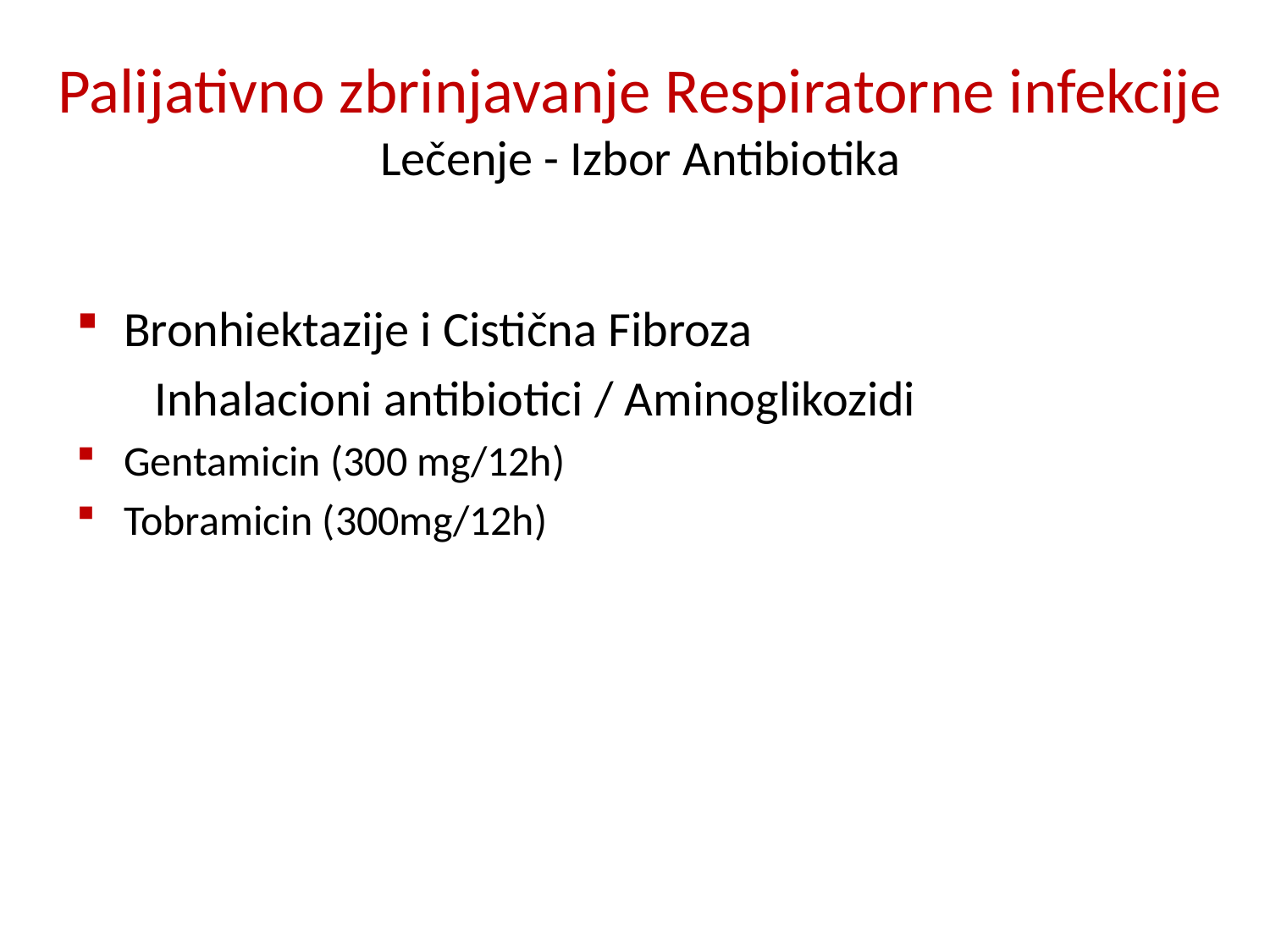

# Palijativno zbrinjavanje Respiratorne infekcije Lečenje - Izbor Antibiotika

Bronhiektazije i Cistična Fibroza
       Inhalacioni antibiotici / Aminoglikozidi
Gentamicin (300 mg/12h)
Tobramicin (300mg/12h)